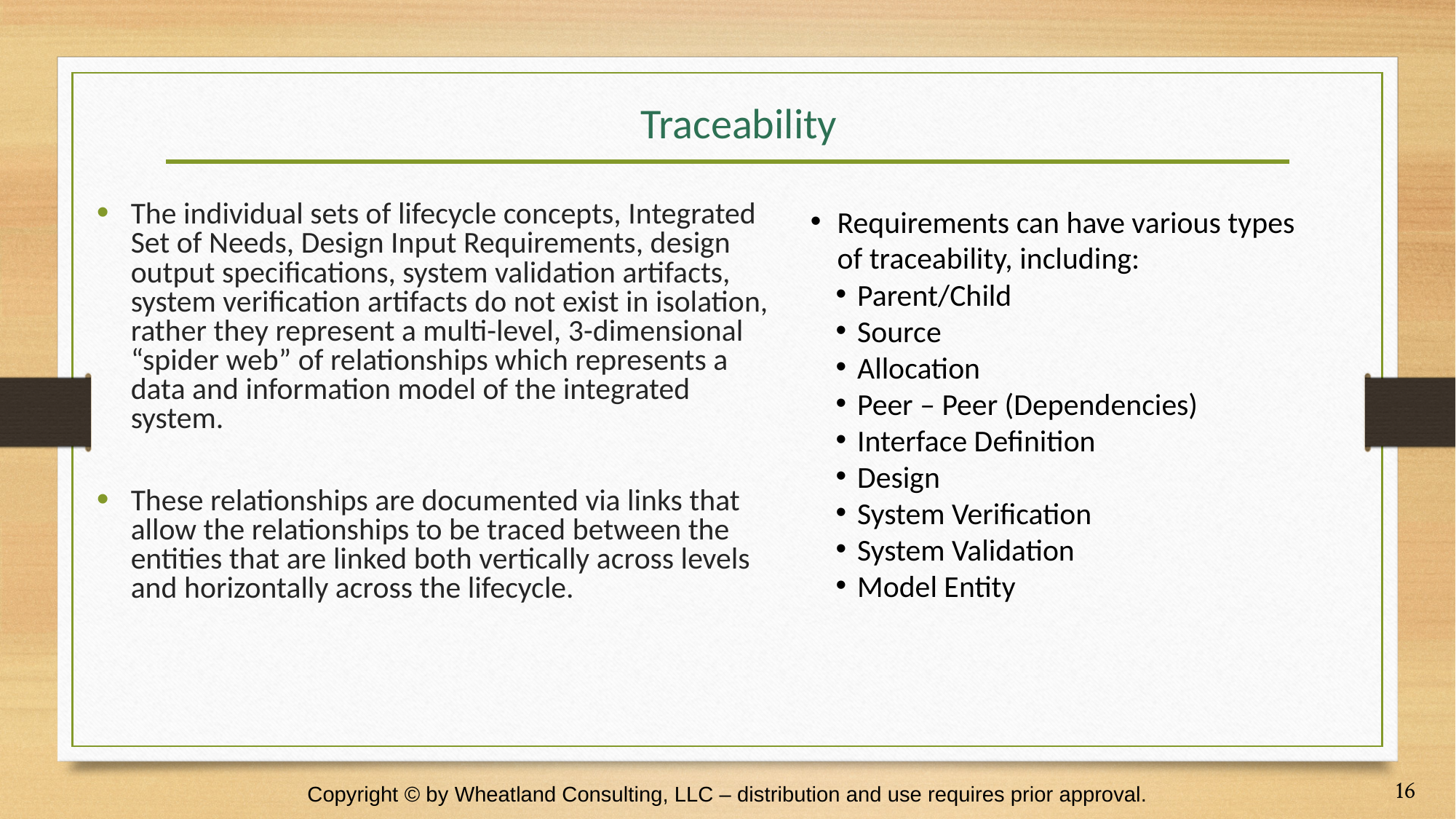

# Traceability
The individual sets of lifecycle concepts, Integrated Set of Needs, Design Input Requirements, design output specifications, system validation artifacts, system verification artifacts do not exist in isolation, rather they represent a multi-level, 3-dimensional “spider web” of relationships which represents a data and information model of the integrated system.

These relationships are documented via links that allow the relationships to be traced between the entities that are linked both vertically across levels and horizontally across the lifecycle.

Requirements can have various types of traceability, including:
Parent/Child
Source
Allocation
Peer – Peer (Dependencies)
Interface Definition
Design
System Verification
System Validation
Model Entity
Copyright © by Wheatland Consulting, LLC – distribution and use requires prior approval.
16